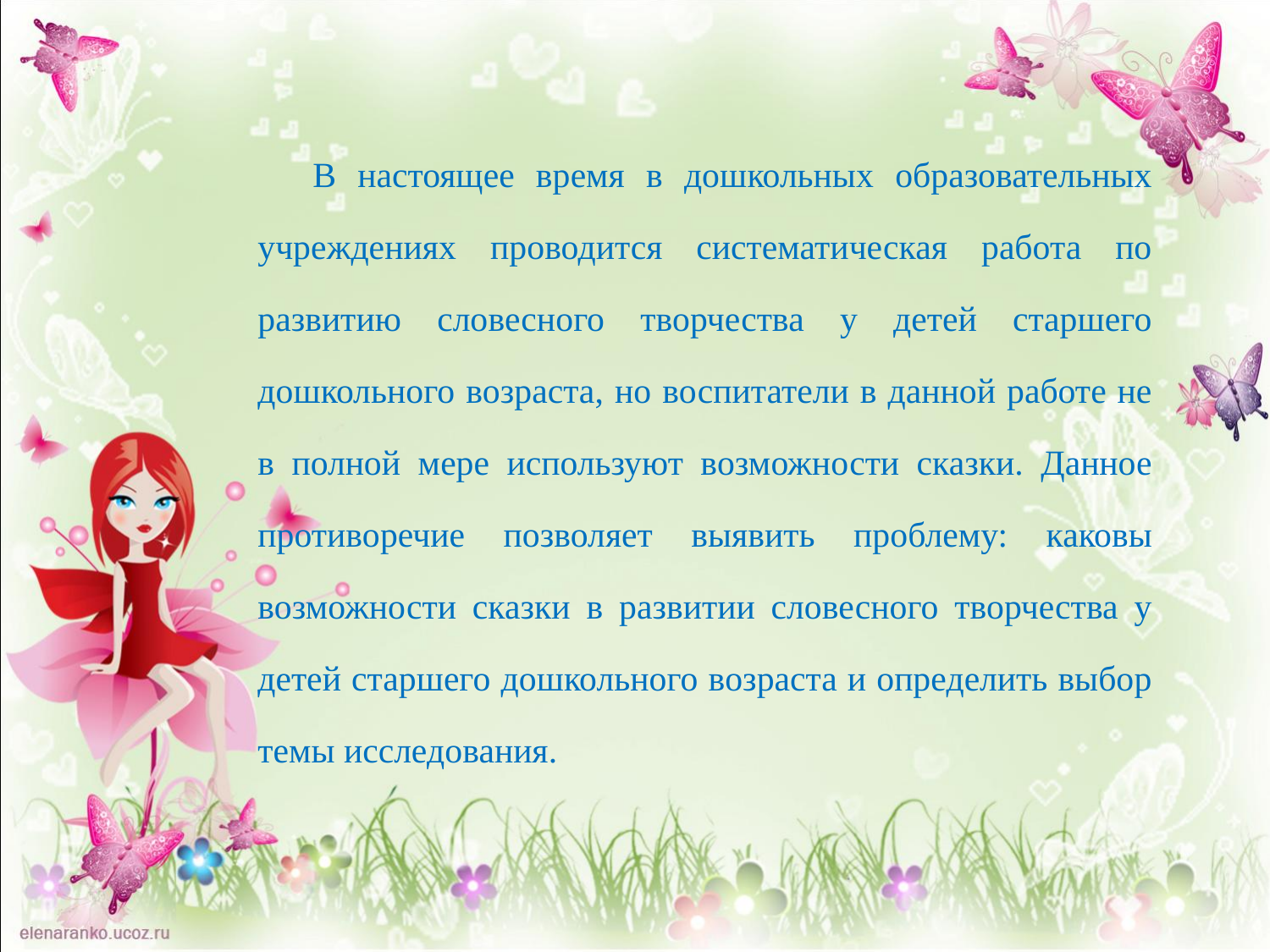

В настоящее время в дошкольных образовательных учреждениях проводится систематическая работа по развитию словесного творчества у детей старшего дошкольного возраста, но воспитатели в данной работе не в полной мере используют возможности сказки. Данное противоречие позволяет выявить проблему: каковы возможности сказки в развитии словесного творчества у детей старшего дошкольного возраста и определить выбор темы исследования.